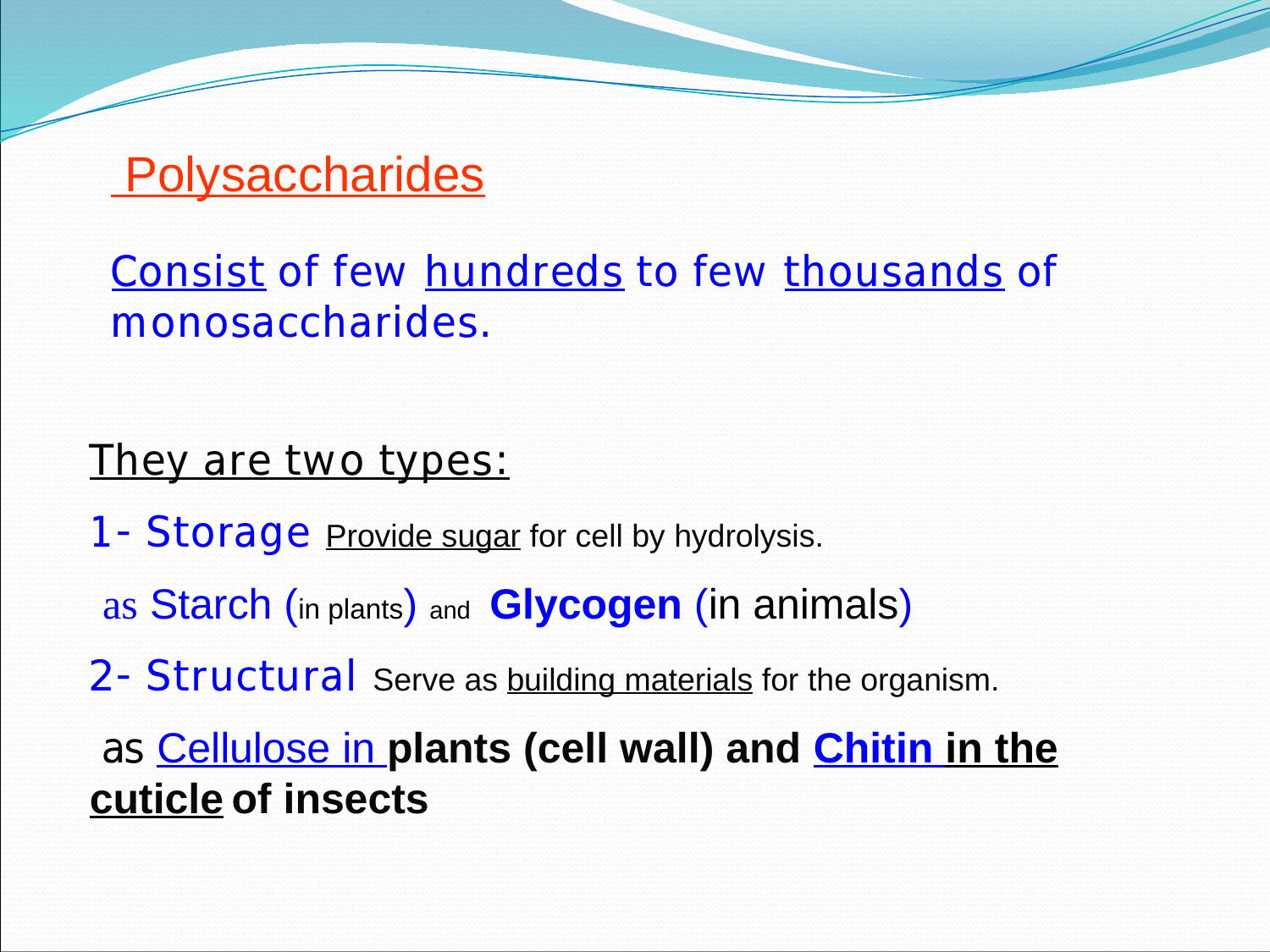

Polysaccharides
Consist of few hundreds to few thousands of monosaccharides.
They are two types:
1- Storage Provide sugar for cell by hydrolysis.
 as Starch (in plants) and  Glycogen (in animals)
2- Structural Serve as building materials for the organism.
 as Cellulose in plants (cell wall) and Chitin in the cuticle of insects